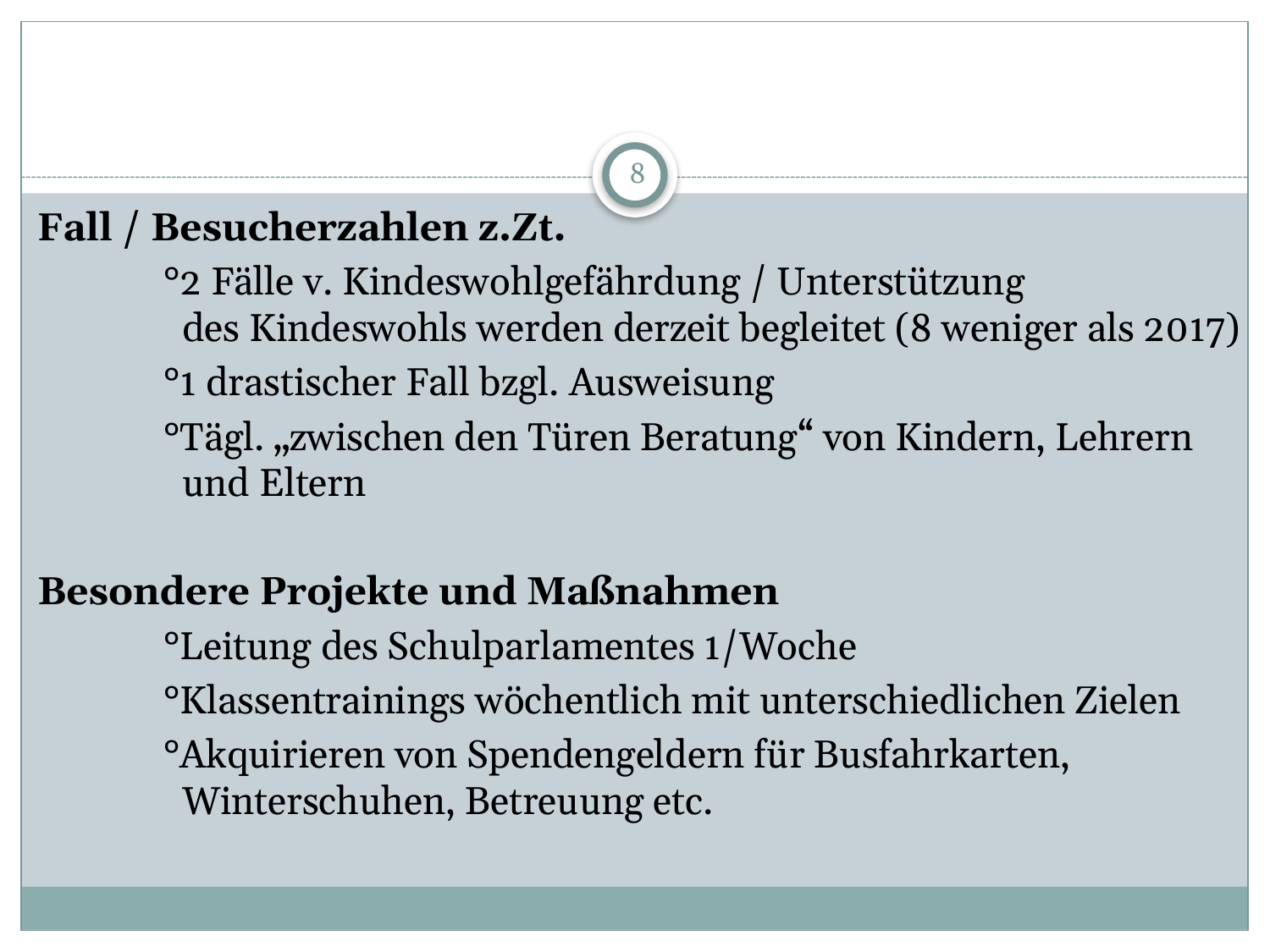

8
Fall / Besucherzahlen z.Zt.
	°2 Fälle v. Kindeswohlgefährdung / Unterstützung 	 	  	  des Kindeswohls werden derzeit begleitet (8 weniger als 2017)
	°1 drastischer Fall bzgl. Ausweisung
	°Tägl. „zwischen den Türen Beratung“ von Kindern, Lehrern 	  und Eltern

Besondere Projekte und Maßnahmen
	°Leitung des Schulparlamentes 1/Woche
	°Klassentrainings wöchentlich mit unterschiedlichen Zielen
	°Akquirieren von Spendengeldern für Busfahrkarten, 	  	  Winterschuhen, Betreuung etc.